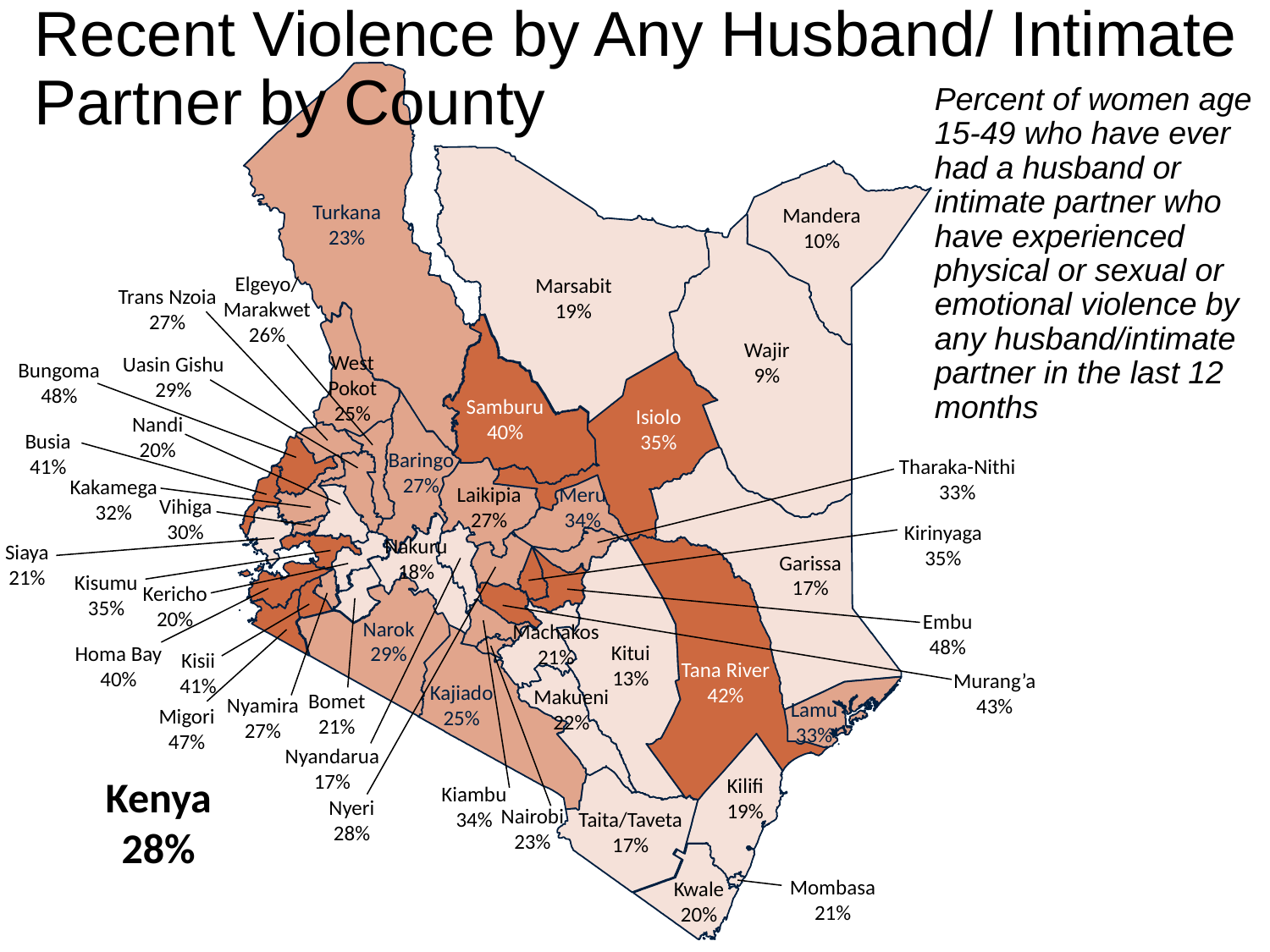

# Recent Violence by Any Husband/ Intimate Partner by County

Percent of women age 15-49 who have ever had a husband or intimate partner who have experienced physical or sexual or emotional violence by any husband/intimate partner in the last 12 months

Turkana
23%
Mandera
10%

Elgeyo/ Marakwet
26%
Marsabit
19%
Trans Nzoia
27%

Wajir
9%
West Pokot
25%
Uasin Gishu
29%
Bungoma
48%

Samburu
40%

Isiolo
35%
Nandi
20%

Busia
41%

Baringo
27%
Tharaka-Nithi
33%

Kakamega
32%
Meru
34%
Laikipia
27%

Vihiga
30%

Kirinyaga
35%

Nakuru
18%

Siaya
21%

Garissa
17%

Kisumu
35%

Kericho
20%

Embu
48%
Narok
29%
Machakos
21%

Kitui
13%
Homa Bay
40%

Kisii
41%
Tana River
42%
Murang’a
43%

Kajiado
25%

Makueni
22%
Bomet
21%
Nyamira
27%
Lamu
33%
Migori
47%

Nyandarua
17%
Kenya
28%

Kilifi
19%
Kiambu
34%
Nyeri
28%

Nairobi
23%
Taita/Taveta
17%

Mombasa
21%
Kwale
20%